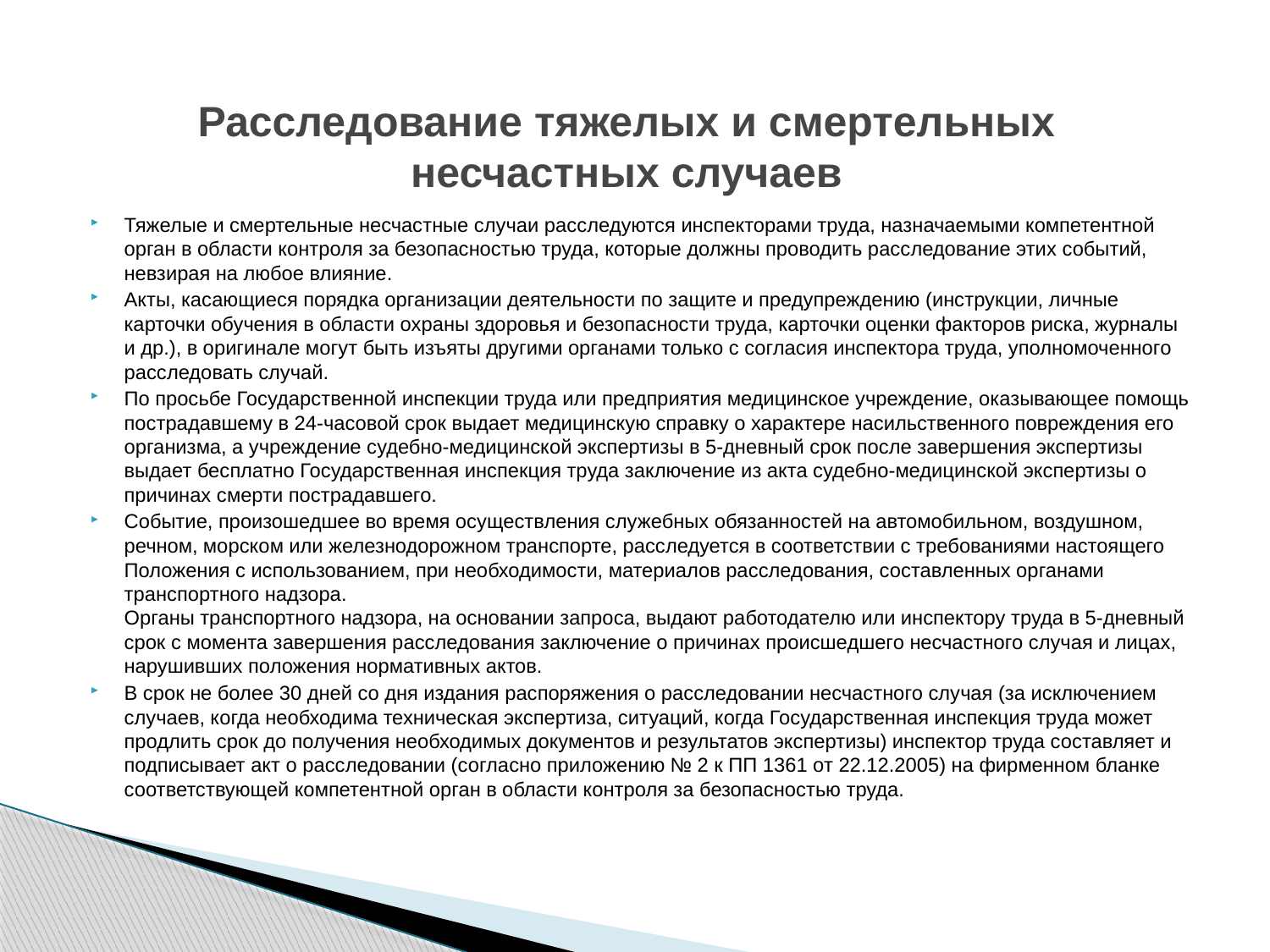

# Расследование тяжелых и смертельных несчастных случаев
Тяжелые и смертельные несчастные случаи расследуются инспекторами труда, назначаемыми компетентной орган в области контроля за безопасностью труда, которые должны проводить расследование этих событий, невзирая на любое влияние.
Акты, касающиеся порядка организации деятельности по защите и предупреждению (инструкции, личные карточки обучения в области охраны здоровья и безопасности труда, карточки оценки факторов риска, журналы и др.), в оригинале могут быть изъяты другими органами только с согласия инспектора труда, уполномоченного расследовать случай.
По просьбе Государственной инспекции труда или предприятия медицинское учреждение, оказывающее помощь пострадавшему в 24-часовой срок выдает медицинскую справку о характере насильственного повреждения его организма, а учреждение судебно-медицинской экспертизы в 5-дневный срок после завершения экспертизы выдает бесплатно Государственная инспекция труда заключение из акта судебно-медицинской экспертизы о причинах смерти пострадавшего.
Событие, произошедшее во время осуществления служебных обязанностей на автомобильном, воздушном, речном, морском или железнодорожном транспорте, расследуется в соответствии с требованиями настоящего Положения с использованием, при необходимости, материалов расследования, составленных органами транспортного надзора.
Органы транспортного надзора, на основании запроса, выдают работодателю или инспектору труда в 5-дневный срок с момента завершения расследования заключение о причинах происшедшего несчастного случая и лицах, нарушивших положения нормативных актов.
В срок не более 30 дней со дня издания распоряжения о расследовании несчастного случая (за исключением случаев, когда необходима техническая экспертиза, ситуаций, когда Государственная инспекция труда может продлить срок до получения необходимых документов и результатов экспертизы) инспектор труда составляет и подписывает акт о расследовании (согласно приложению № 2 к ПП 1361 от 22.12.2005) на фирменном бланке соответствующей компетентной орган в области контроля за безопасностью труда.